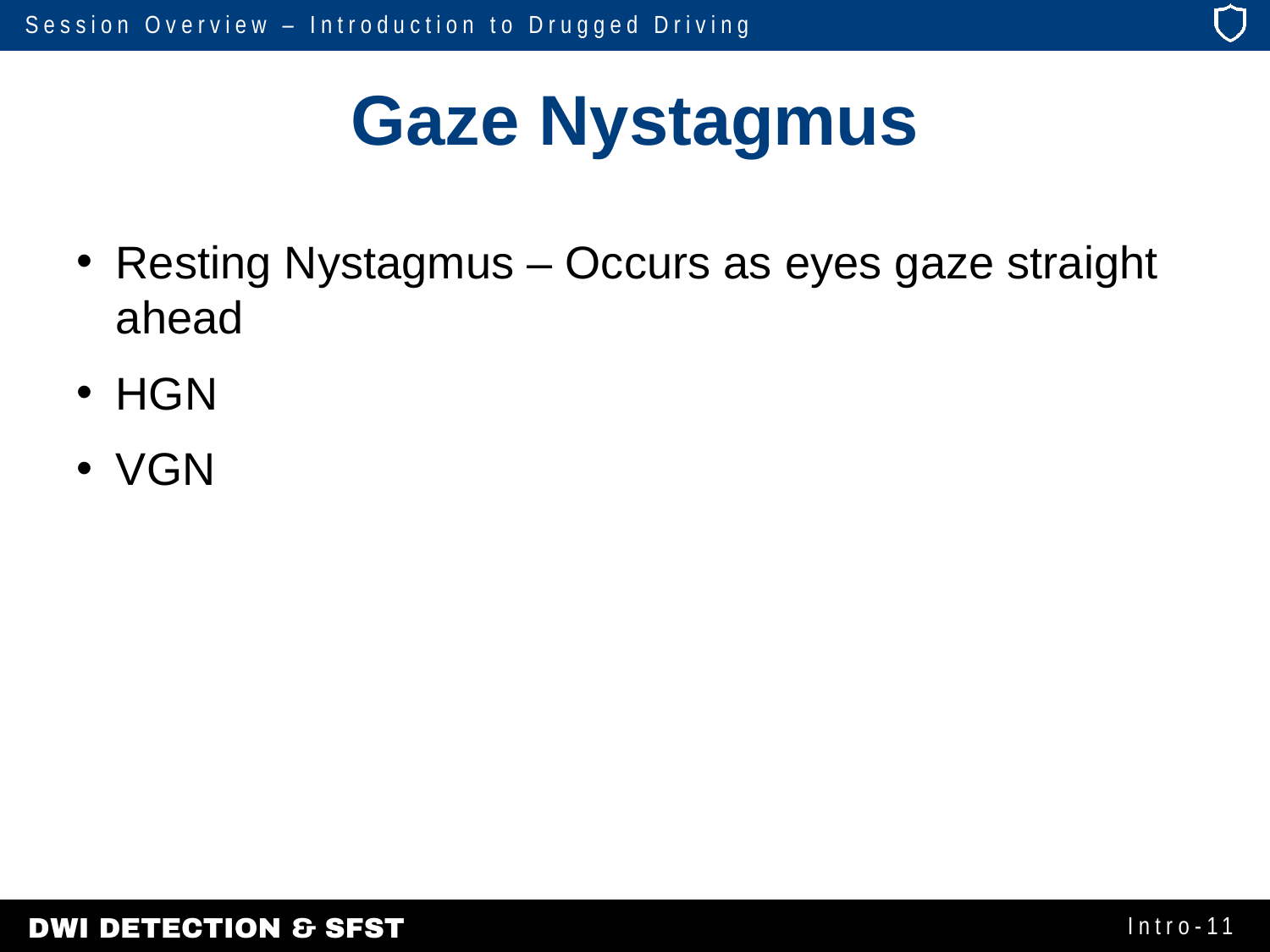

# Gaze Nystagmus
Resting Nystagmus – Occurs as eyes gaze straight ahead
HGN
VGN
Intro-11